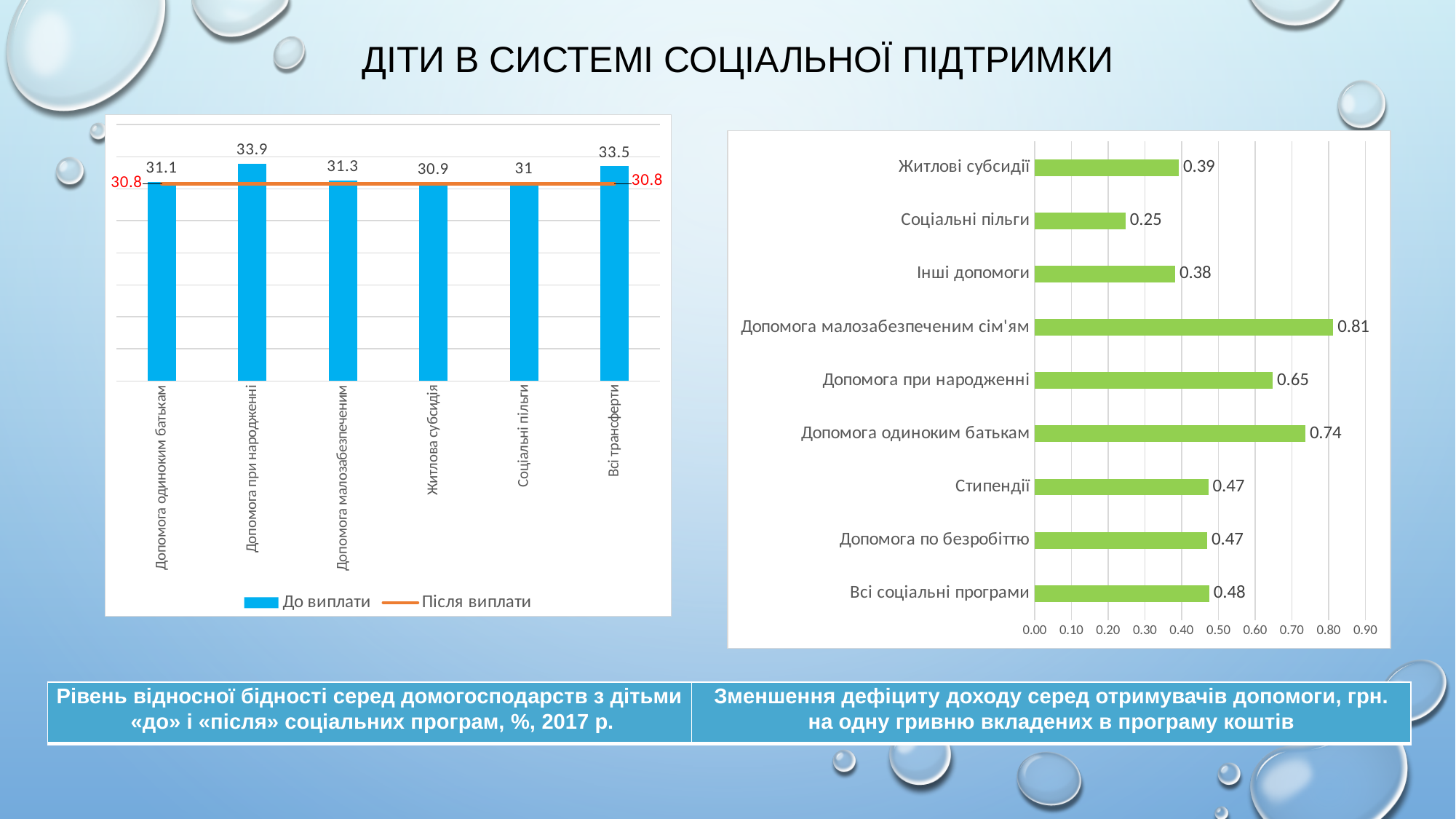

# Діти в системі соціальної підтримки

### Chart

| Category | До виплати | Після виплати |
|---|---|---|
| Допомога одиноким батькам | 31.1 | 30.8 |
| Допомога при народженні | 33.9 | 30.8 |
| Допомога малозабезпеченим | 31.3 | 30.8 |
| Житлова субсидія | 30.9 | 30.8 |
| Соціальні пільги | 31.0 | 30.8 |
| Всі трансферти | 33.5 | 30.8 |

### Chart

| Category |  |
|---|---|
| Всі соціальні програми | 0.4752954532528625 |
| Допомога по безробіттю | 0.4701042168808044 |
| Стипендії | 0.4731179042517269 |
| Допомога одиноким батькам | 0.7372378966952309 |
| Допомога при народженні | 0.6482752980166495 |
| Допомога малозабезпеченим сім'ям | 0.8129814505413371 |
| Інші допомоги | 0.3824631582413702 |
| Соціальні пільги | 0.2475226522340865 |
| Житлові субсидії | 0.3925716541692884 |
| Рівень відносної бідності серед домогосподарств з дітьми «до» і «після» соціальних програм, %, 2017 р. | Зменшення дефіциту доходу серед отримувачів допомоги, грн. на одну гривню вкладених в програму коштів |
| --- | --- |